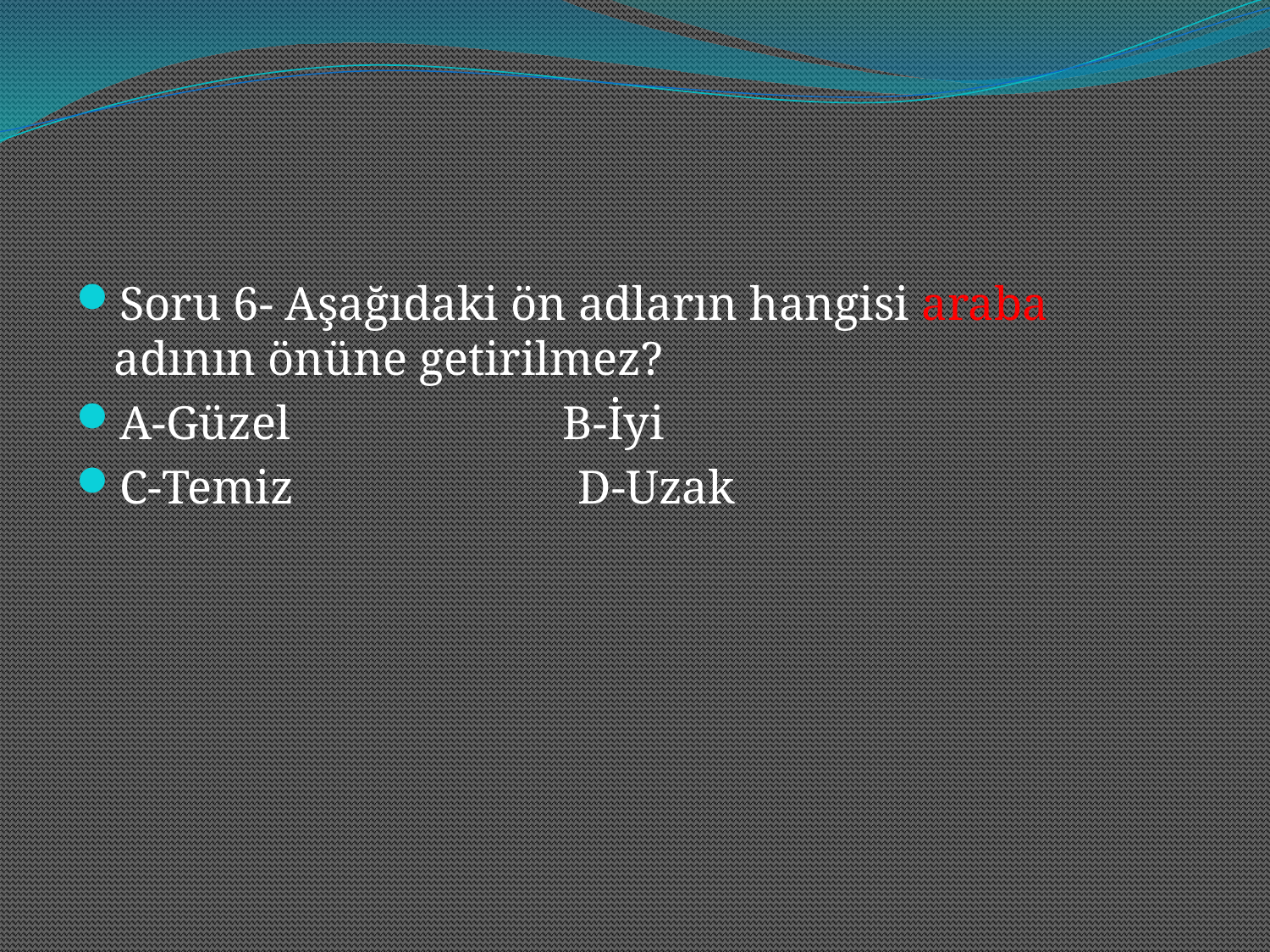

#
Soru 6- Aşağıdaki ön adların hangisi araba adının önüne getirilmez?
A-Güzel                       B-İyi
C-Temiz                        D-Uzak